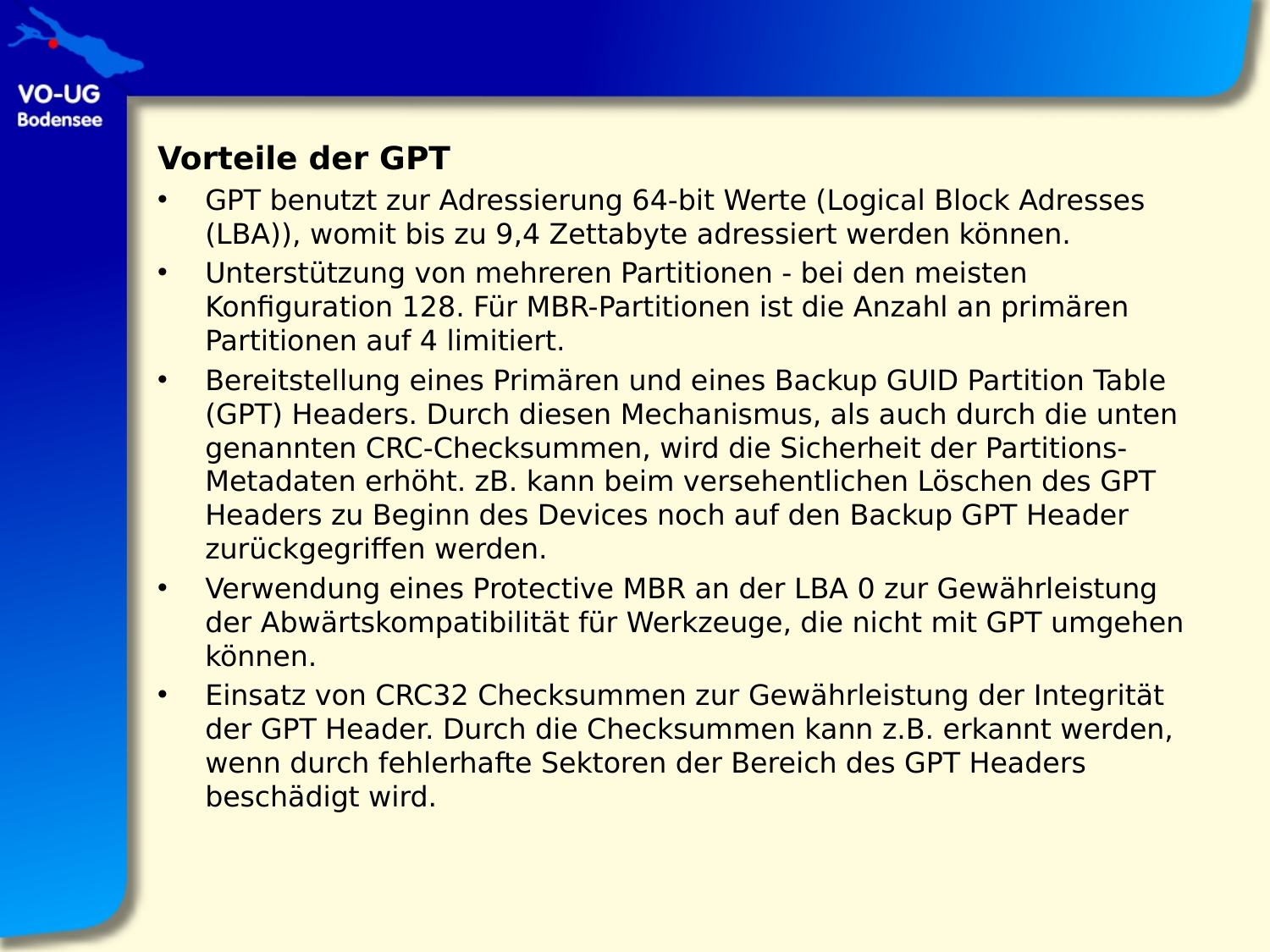

Vorteile der GPT
GPT benutzt zur Adressierung 64-bit Werte (Logical Block Adresses (LBA)), womit bis zu 9,4 Zettabyte adressiert werden können.
Unterstützung von mehreren Partitionen - bei den meisten Konfiguration 128. Für MBR-Partitionen ist die Anzahl an primären Partitionen auf 4 limitiert.
Bereitstellung eines Primären und eines Backup GUID Partition Table (GPT) Headers. Durch diesen Mechanismus, als auch durch die unten genannten CRC-Checksummen, wird die Sicherheit der Partitions-Metadaten erhöht. zB. kann beim versehentlichen Löschen des GPT Headers zu Beginn des Devices noch auf den Backup GPT Header zurückgegriffen werden.
Verwendung eines Protective MBR an der LBA 0 zur Gewährleistung der Abwärtskompatibilität für Werkzeuge, die nicht mit GPT umgehen können.
Einsatz von CRC32 Checksummen zur Gewährleistung der Integrität der GPT Header. Durch die Checksummen kann z.B. erkannt werden, wenn durch fehlerhafte Sektoren der Bereich des GPT Headers beschädigt wird.